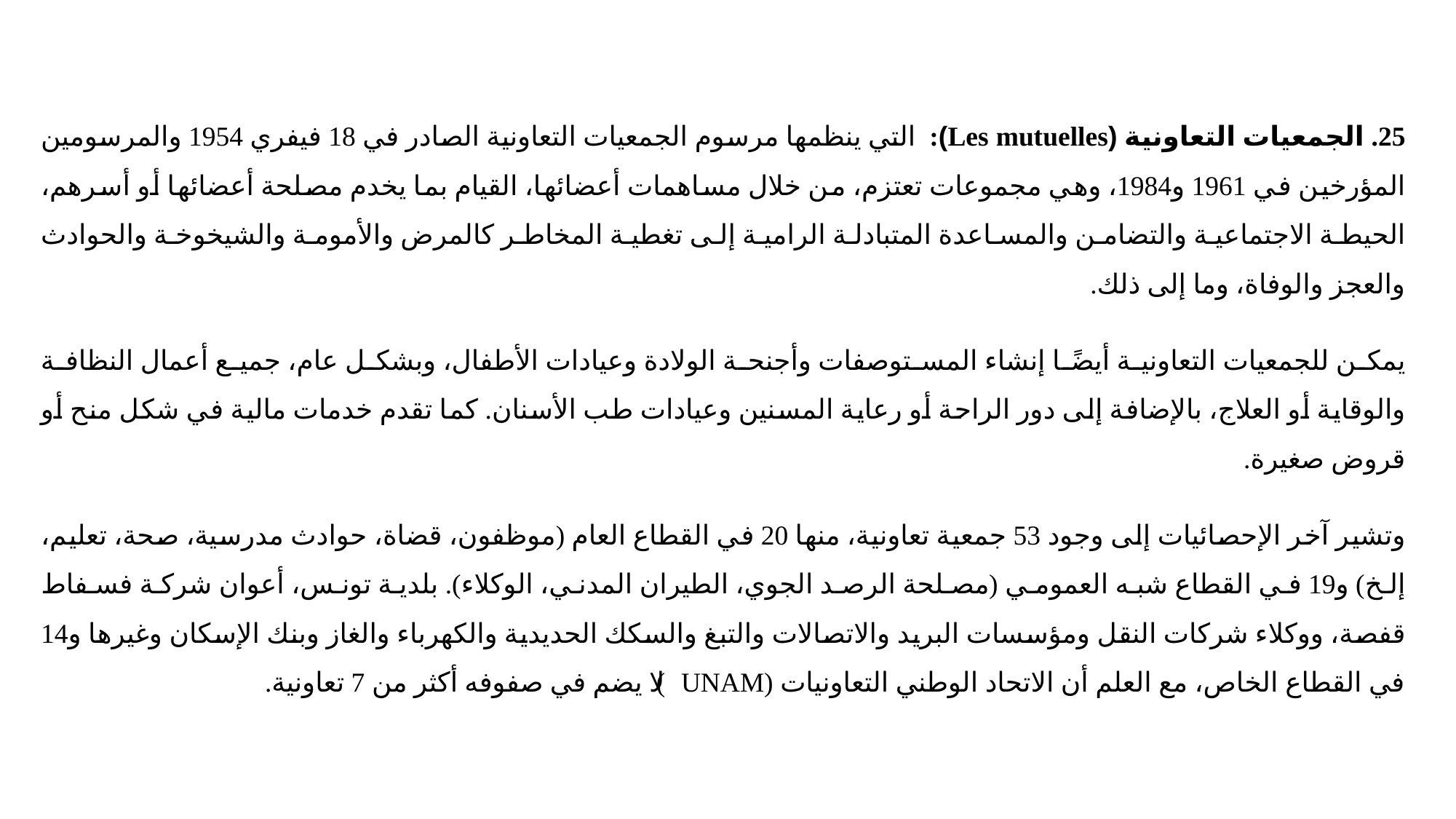

25. الجمعيات التعاونية (Les mutuelles):  التي ينظمها مرسوم الجمعيات التعاونية الصادر في 18 فيفري 1954 والمرسومين المؤرخين في 1961 و1984، وهي مجموعات تعتزم، من خلال مساهمات أعضائها، القيام بما يخدم مصلحة أعضائها أو أسرهم، الحيطة الاجتماعية والتضامن والمساعدة المتبادلة الرامية إلى تغطية المخاطر كالمرض والأمومة والشيخوخة والحوادث والعجز والوفاة، وما إلى ذلك.
يمكن للجمعيات التعاونية أيضًا إنشاء المستوصفات وأجنحة الولادة وعيادات الأطفال، وبشكل عام، جميع أعمال النظافة والوقاية أو العلاج، بالإضافة إلى دور الراحة أو رعاية المسنين وعيادات طب الأسنان. كما تقدم خدمات مالية في شكل منح أو قروض صغيرة.
وتشير آخر الإحصائيات إلى وجود 53 جمعية تعاونية، منها 20 في القطاع العام (موظفون، قضاة، حوادث مدرسية، صحة، تعليم، إلخ) و19 في القطاع شبه العمومي (مصلحة الرصد الجوي، الطيران المدني، الوكلاء). بلدية تونس، أعوان شركة فسفاط قفصة، ووكلاء شركات النقل ومؤسسات البريد والاتصالات والتبغ والسكك الحديدية والكهرباء والغاز وبنك الإسكان وغيرها و14 في القطاع الخاص، مع العلم أن الاتحاد الوطني التعاونيات (UNAM) لا يضم في صفوفه أكثر من 7 تعاونية.